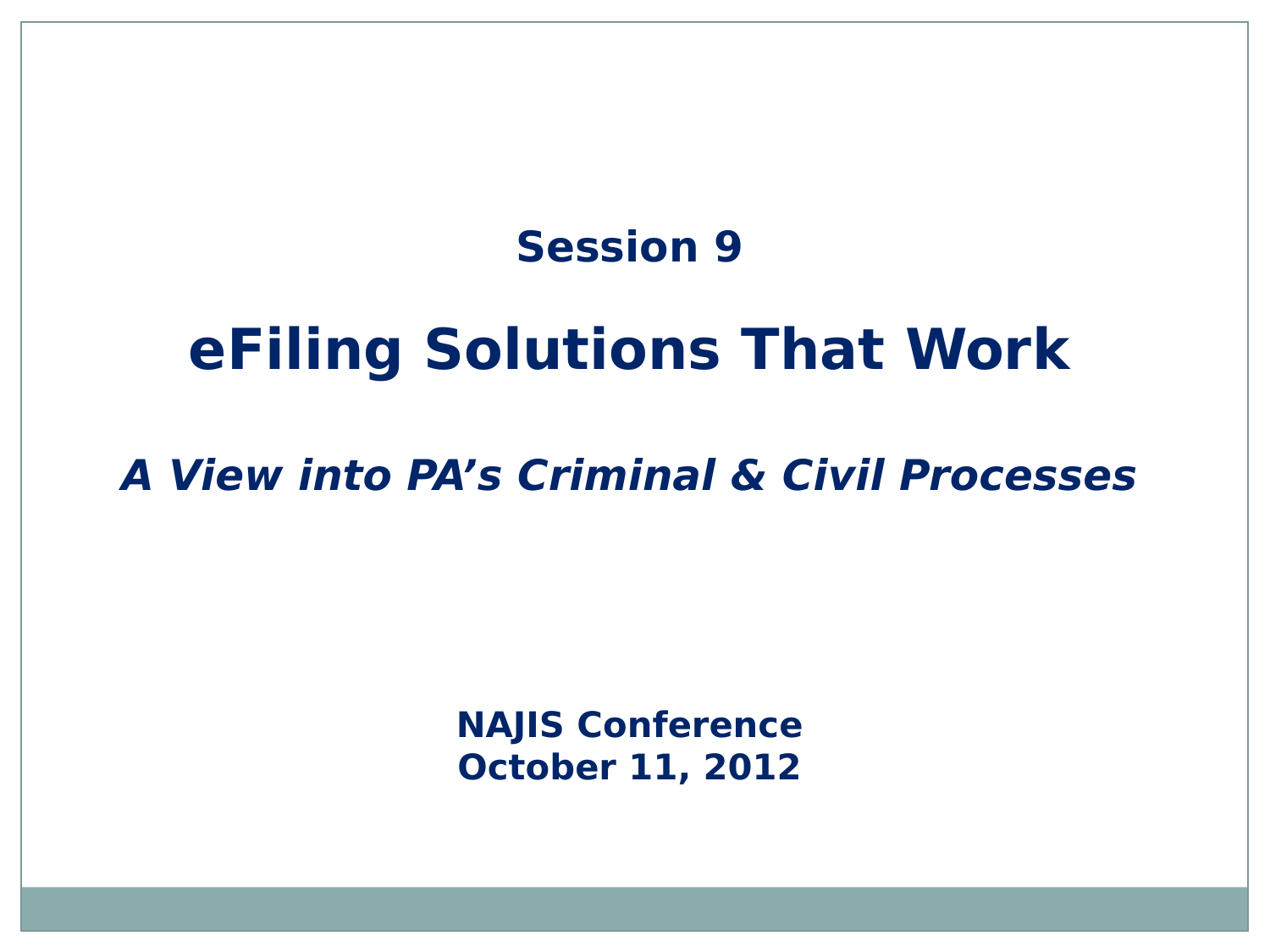

Session 9

eFiling Solutions That Work

A View into PA’s Criminal & Civil Processes

NAJIS Conference
October 11, 2012